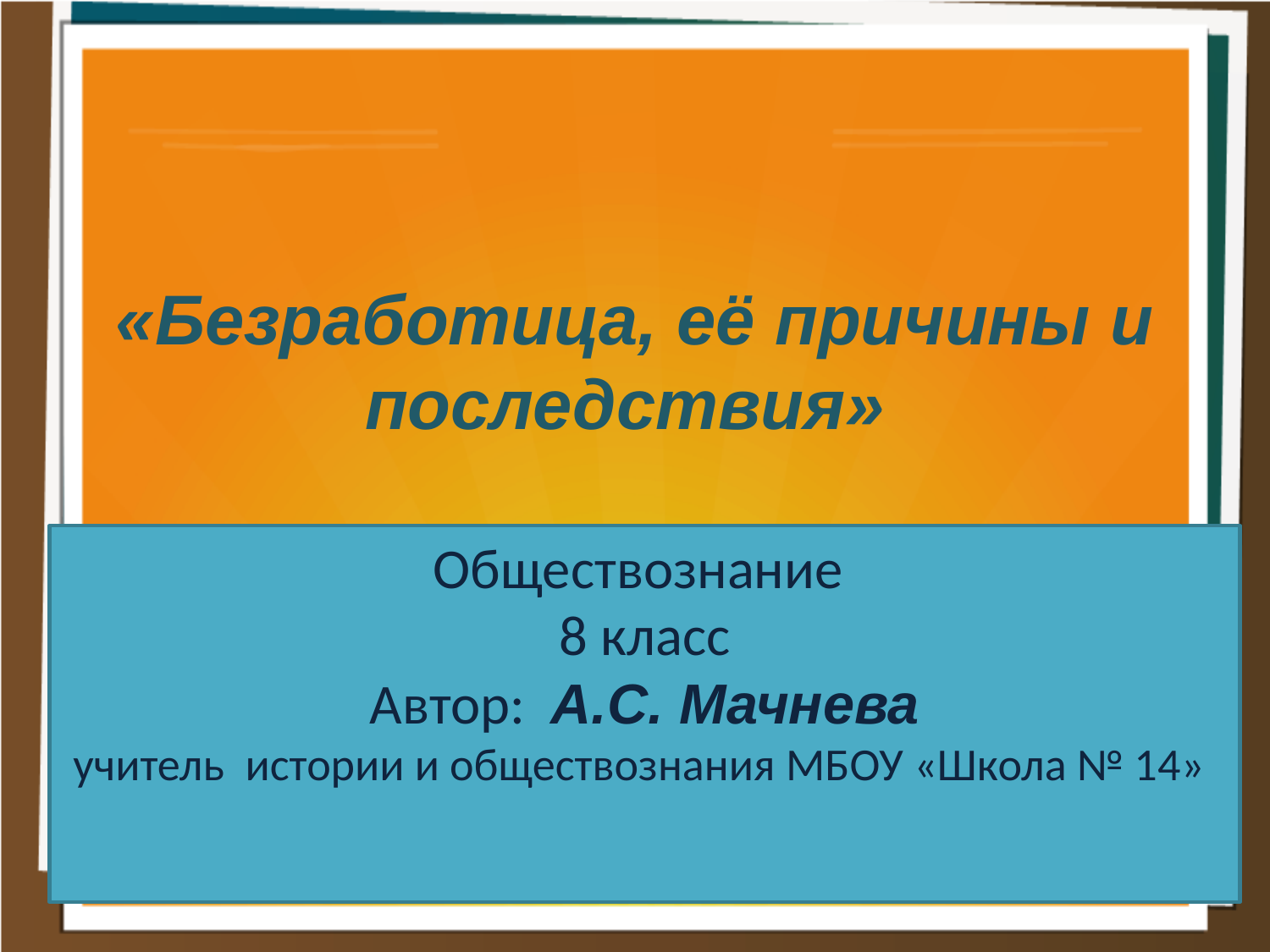

«Безработица, её причины и последствия»
Обществознание
8 класс
Автор:  А.С. Мачнева
учитель  истории и обществознания МБОУ «Школа № 14»